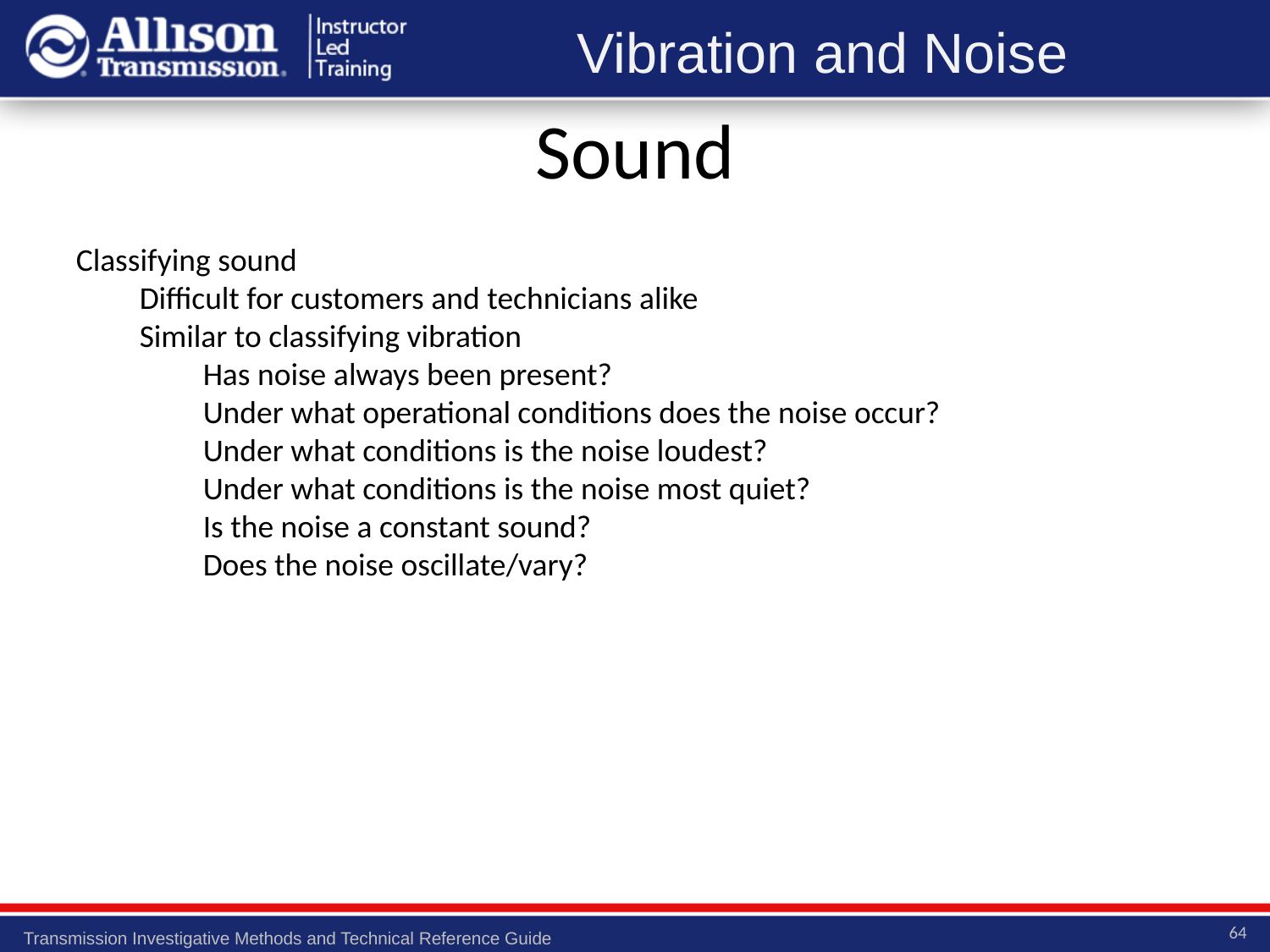

Sound
Classifying sound
Difficult for customers and technicians alike
Similar to classifying vibration
Has noise always been present?
Under what operational conditions does the noise occur?
Under what conditions is the noise loudest?
Under what conditions is the noise most quiet?
Is the noise a constant sound?
Does the noise oscillate/vary?
64